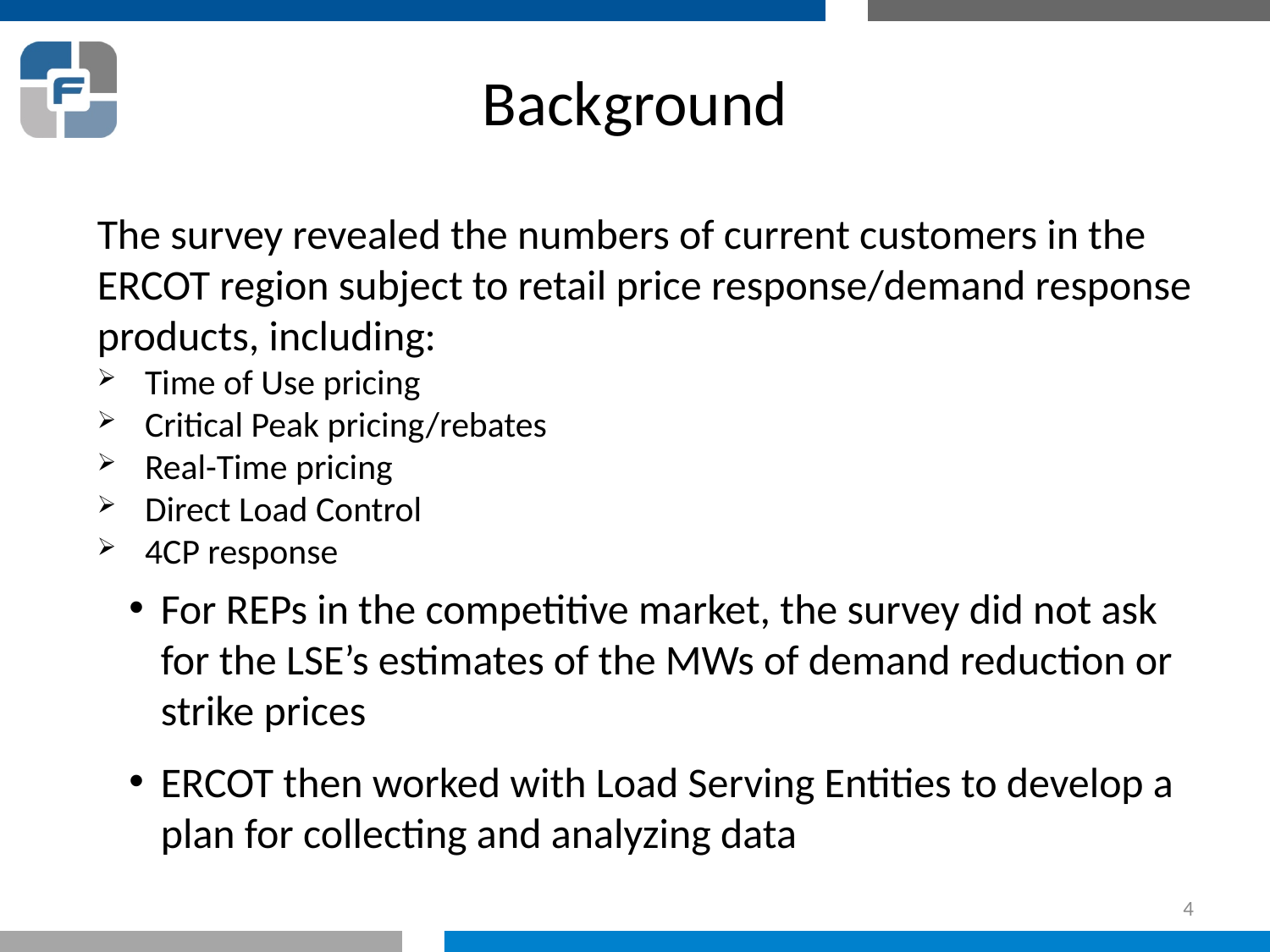

# Background
The survey revealed the numbers of current customers in the ERCOT region subject to retail price response/demand response products, including:
Time of Use pricing
Critical Peak pricing/rebates
Real-Time pricing
Direct Load Control
4CP response
For REPs in the competitive market, the survey did not ask for the LSE’s estimates of the MWs of demand reduction or strike prices
ERCOT then worked with Load Serving Entities to develop a plan for collecting and analyzing data
4